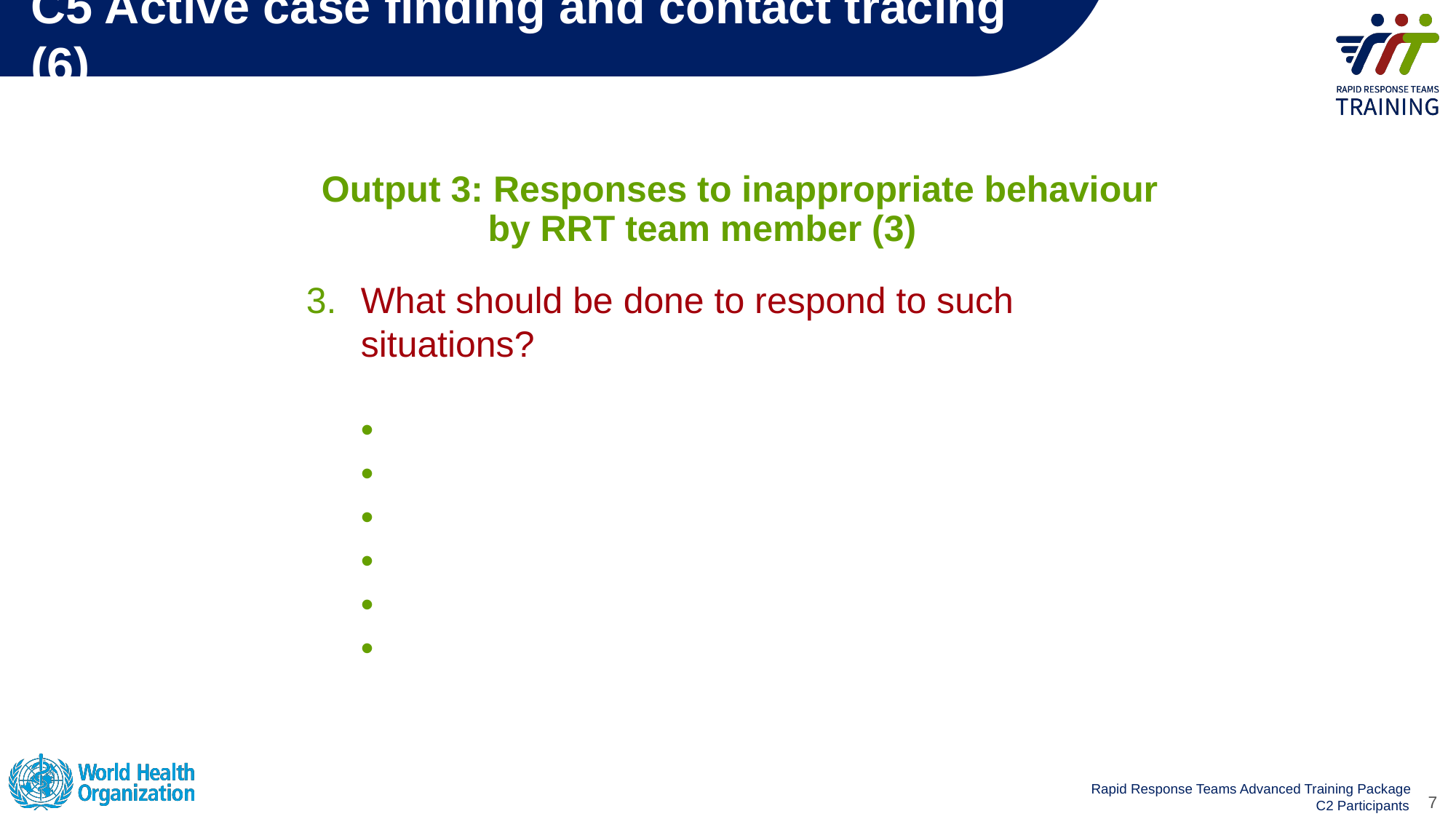

# C5 Active case finding and contact tracing (6)
Output 3: Responses to inappropriate behaviour by RRT team member (3)
What should be done to respond to such situations?